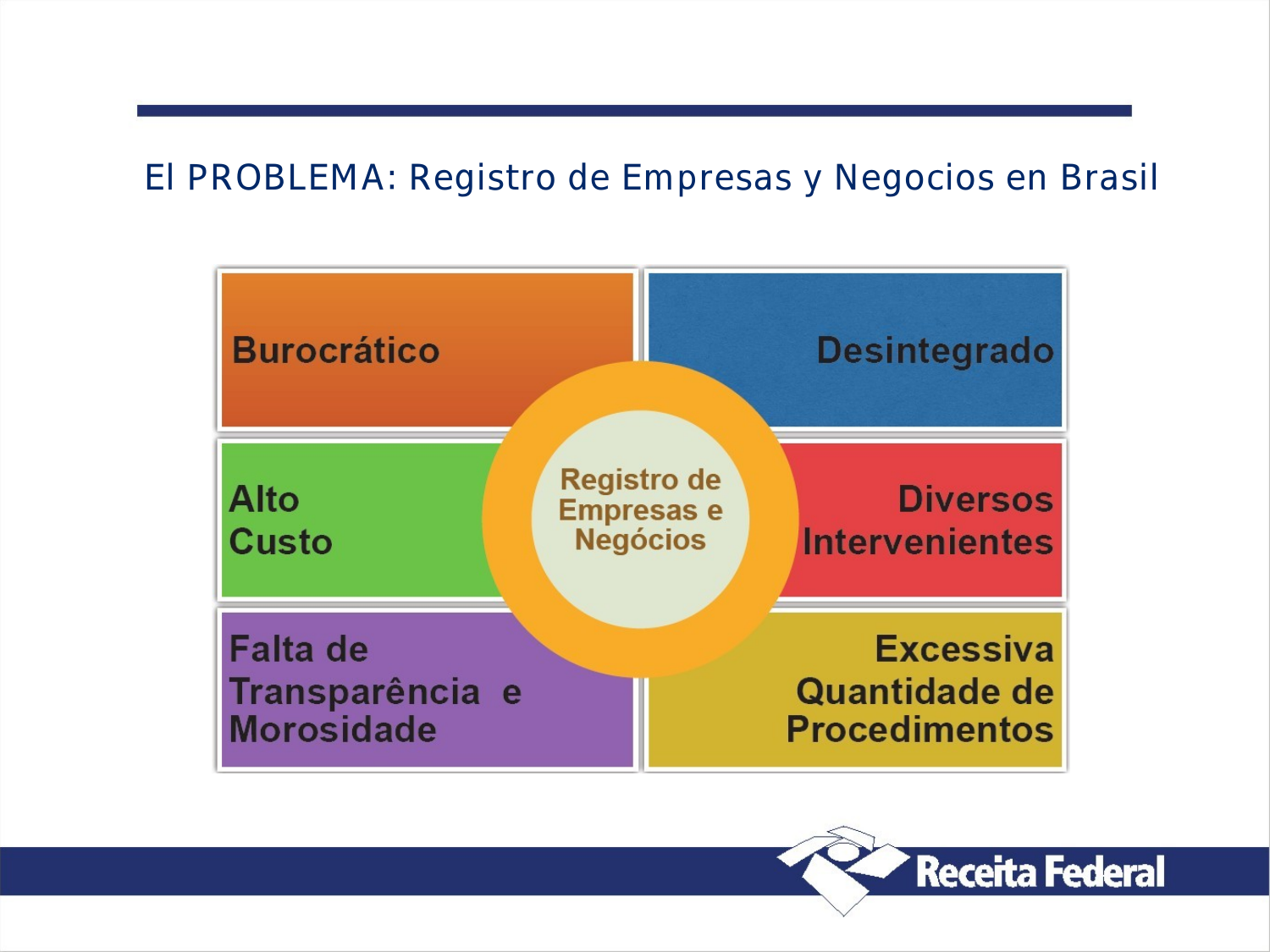

El PROBLEMA: Registro de Empresas y Negocios en Brasil